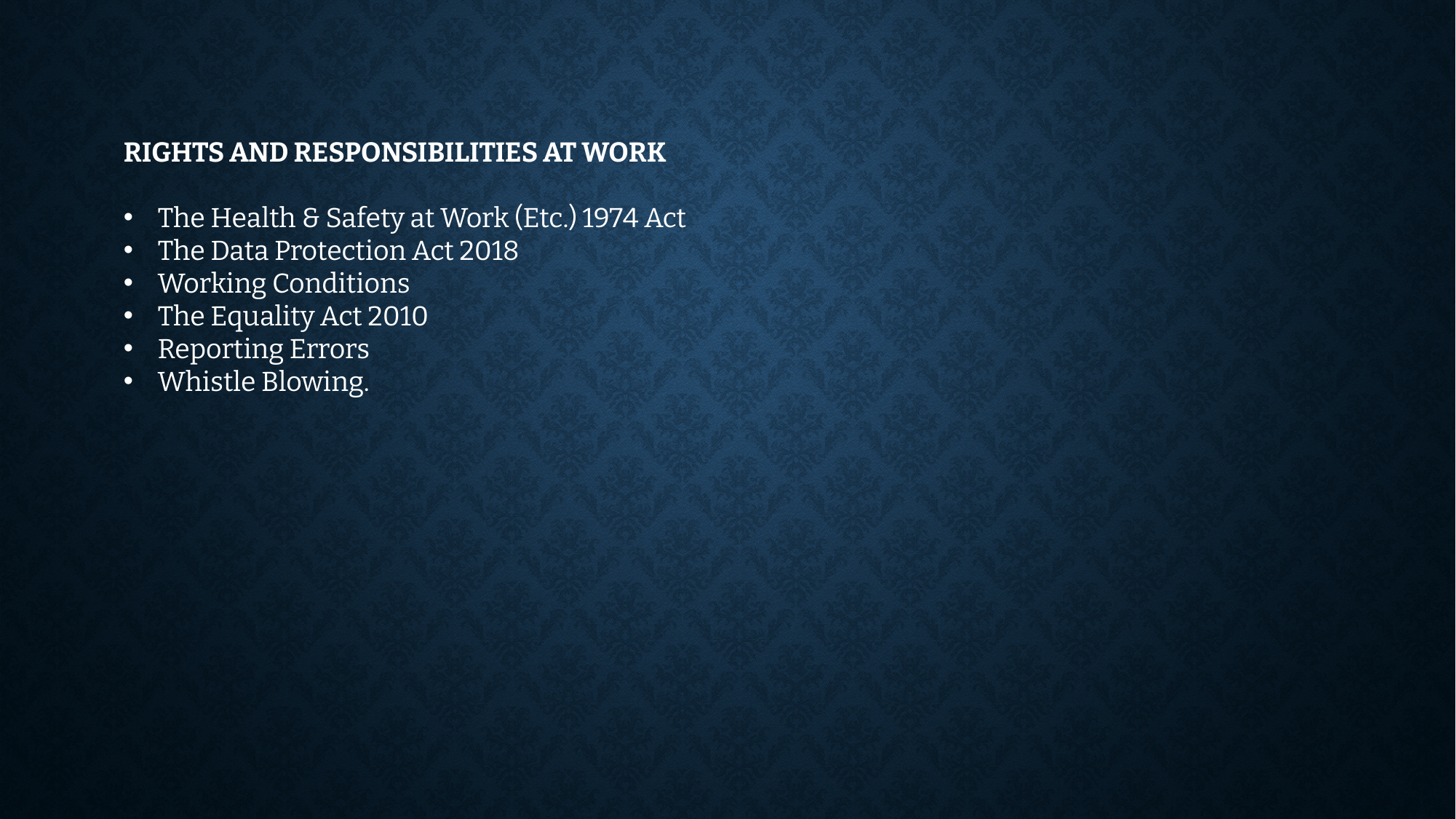

RIGHTS AND RESPONSIBILITIES AT WORK

The Health & Safety at Work (Etc.) 1974 Act
The Data Protection Act 2018
Working Conditions
The Equality Act 2010
Reporting Errors
Whistle Blowing.